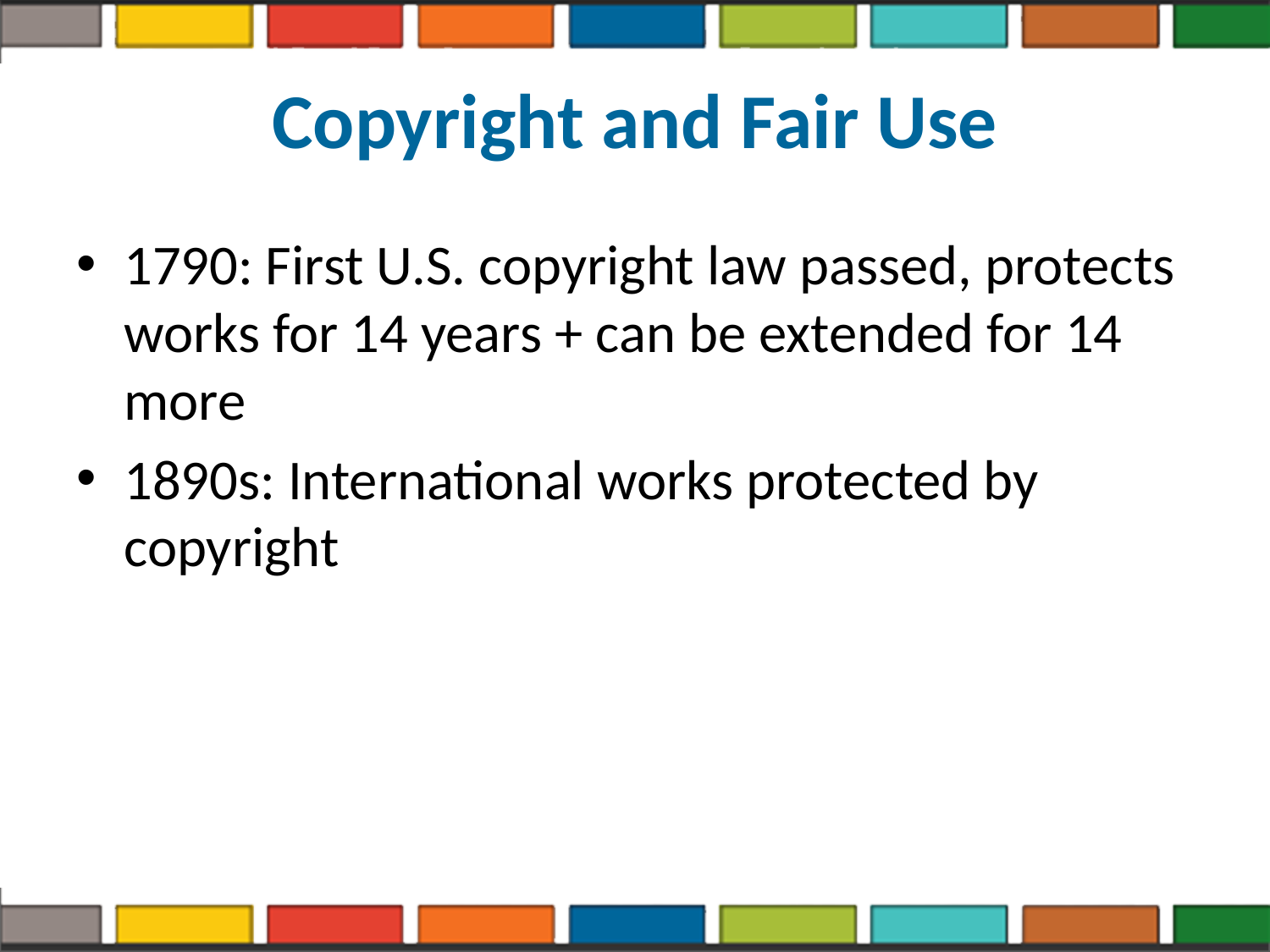

# Copyright and Fair Use
1790: First U.S. copyright law passed, protects works for 14 years + can be extended for 14 more
1890s: International works protected by copyright